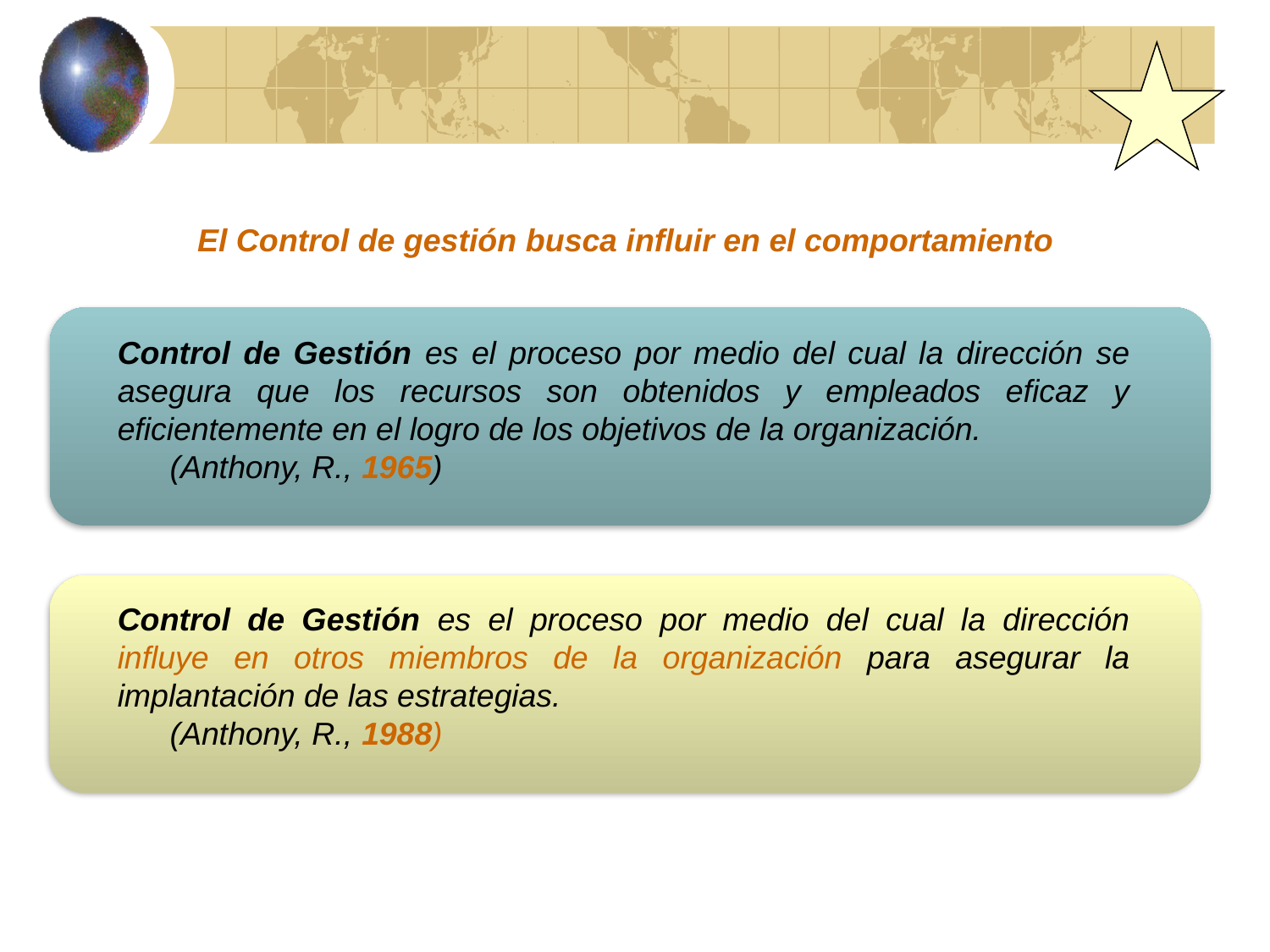

El Control de gestión busca influir en el comportamiento

Control de Gestión es el proceso por medio del cual la dirección se asegura que los recursos son obtenidos y empleados eficaz y eficientemente en el logro de los objetivos de la organización.
	(Anthony, R., 1965)

Control de Gestión es el proceso por medio del cual la dirección influye en otros miembros de la organización para asegurar la implantación de las estrategias.
	(Anthony, R., 1988)